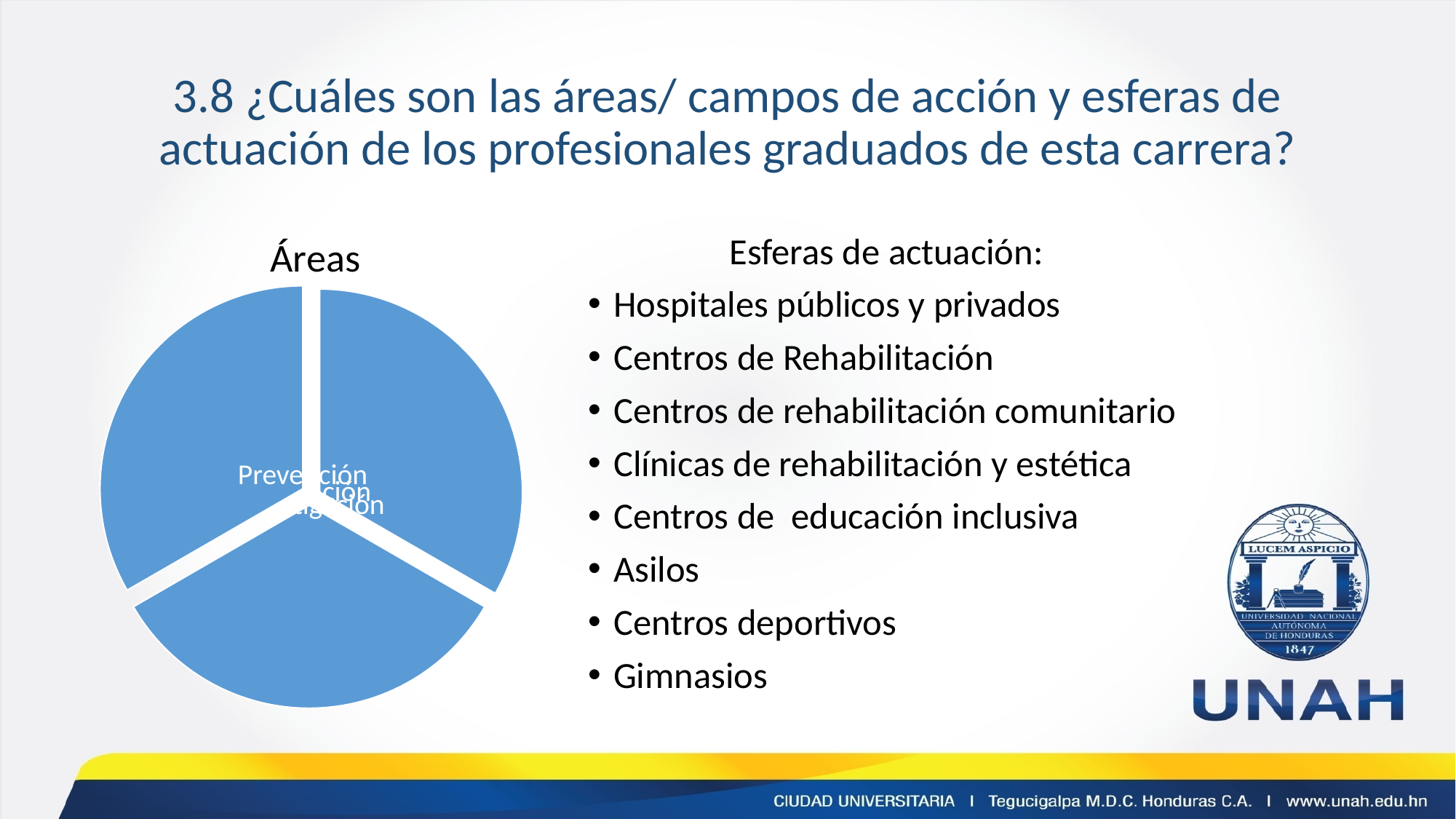

# 3.8 ¿Cuáles son las áreas/ campos de acción y esferas de actuación de los profesionales graduados de esta carrera?
Áreas
Esferas de actuación:
Hospitales públicos y privados
Centros de Rehabilitación
Centros de rehabilitación comunitario
Clínicas de rehabilitación y estética
Centros de  educación inclusiva
Asilos
Centros deportivos
Gimnasios

Atención
Investigación
Prevención